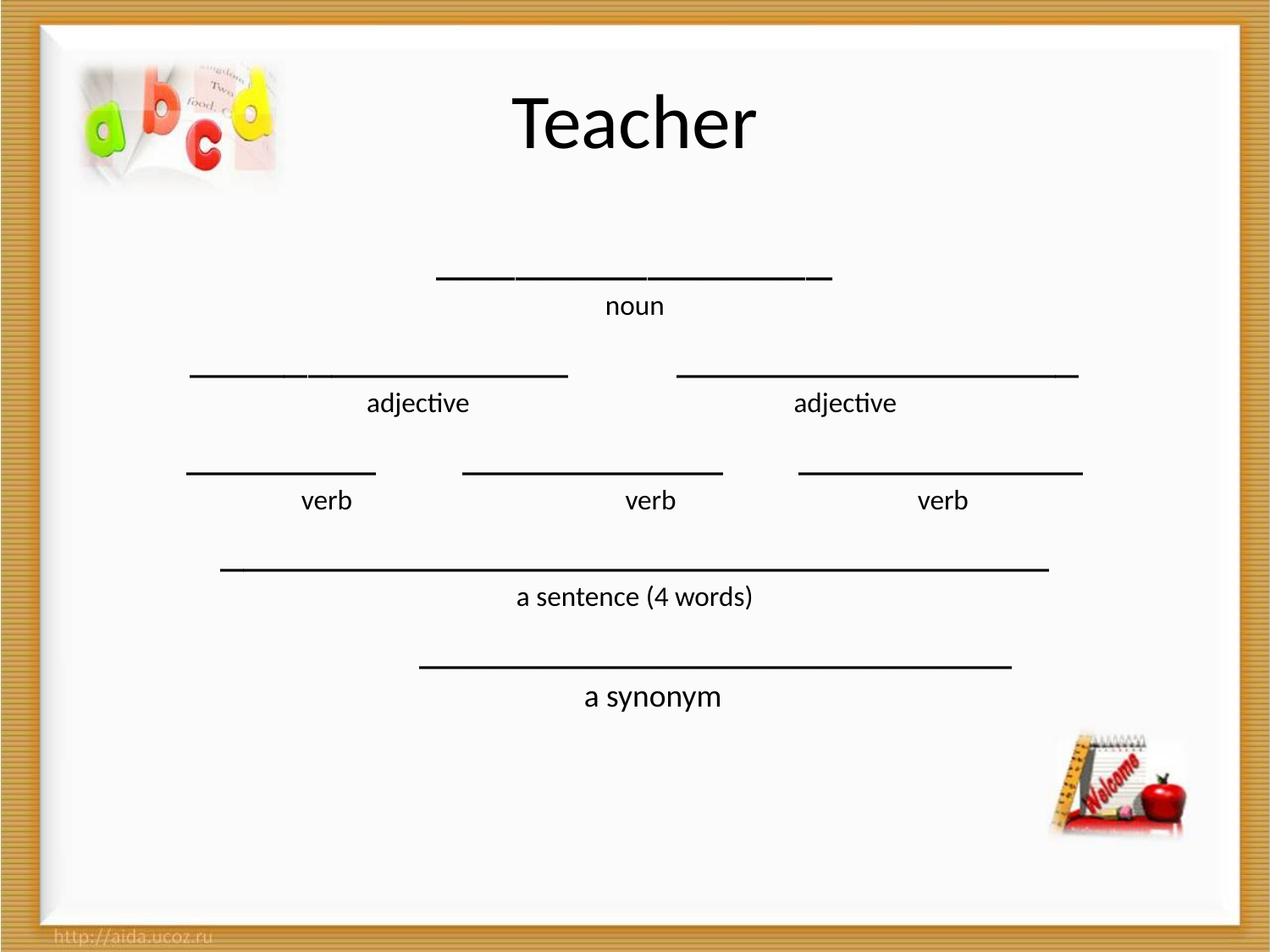

# Teacher
_______________
noun
________________          _________________
adjective                                                   adjective
________        ___________       ____________
verb                                           verb                                      verb
___________________________________
a sentence (4 words)
               _________________________
     a synonym